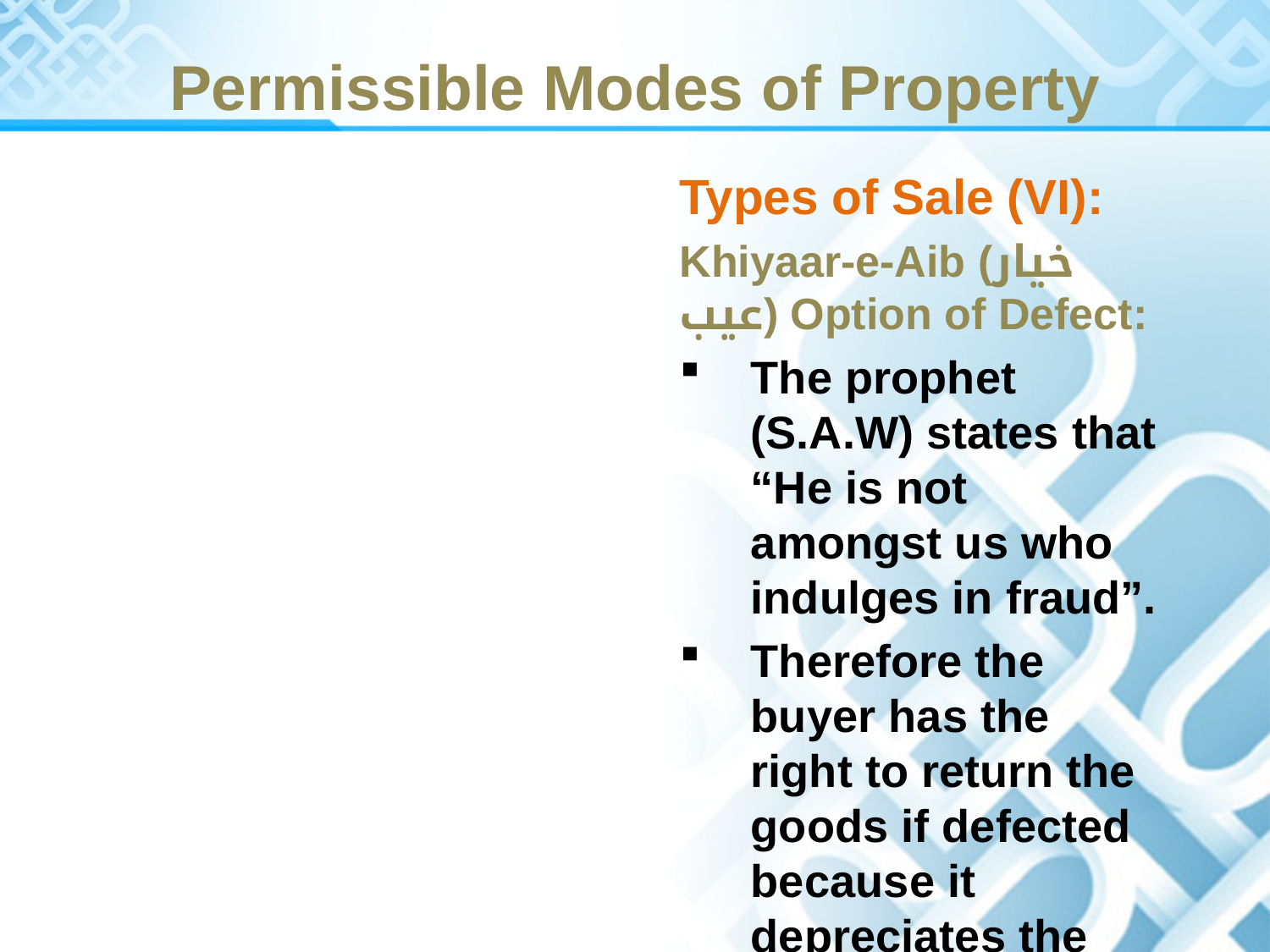

Permissible Modes of Property
Types of Sale (VI):
Khiyaar-e-Aib (خیار عیب) Option of Defect:
The prophet (S.A.W) states that “He is not amongst us who indulges in fraud”.
Therefore the buyer has the right to return the goods if defected because it depreciates the value of goods in the market.